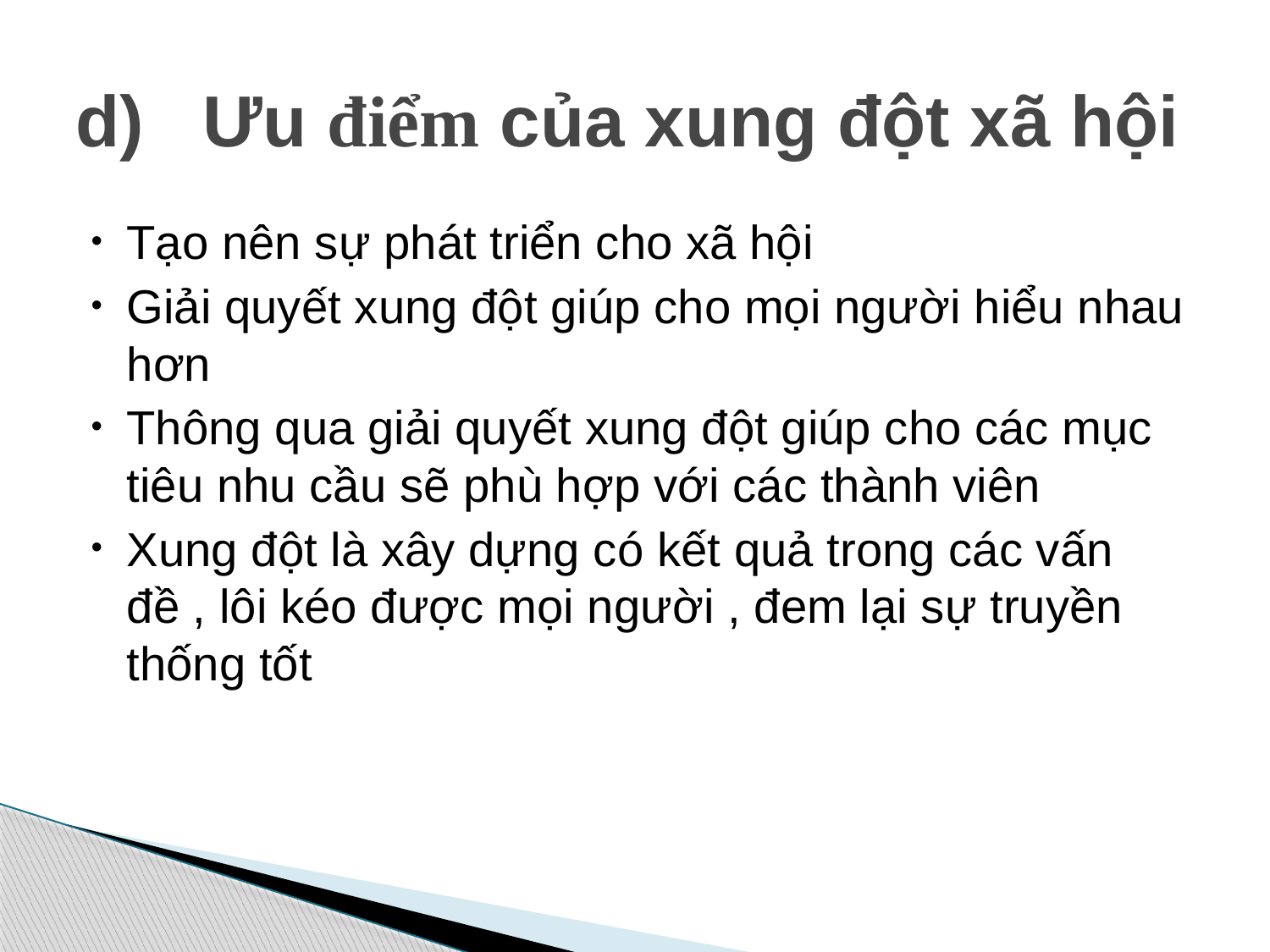

# d)	Ưu điểm của xung đột xã hội
Tạo nên sự phát triển cho xã hội
Giải quyết xung đột giúp cho mọi người hiểu nhau hơn
Thông qua giải quyết xung đột giúp cho các mục tiêu nhu cầu sẽ phù hợp với các thành viên
Xung đột là xây dựng có kết quả trong các vấn đề , lôi kéo được mọi người , đem lại sự truyền thống tốt